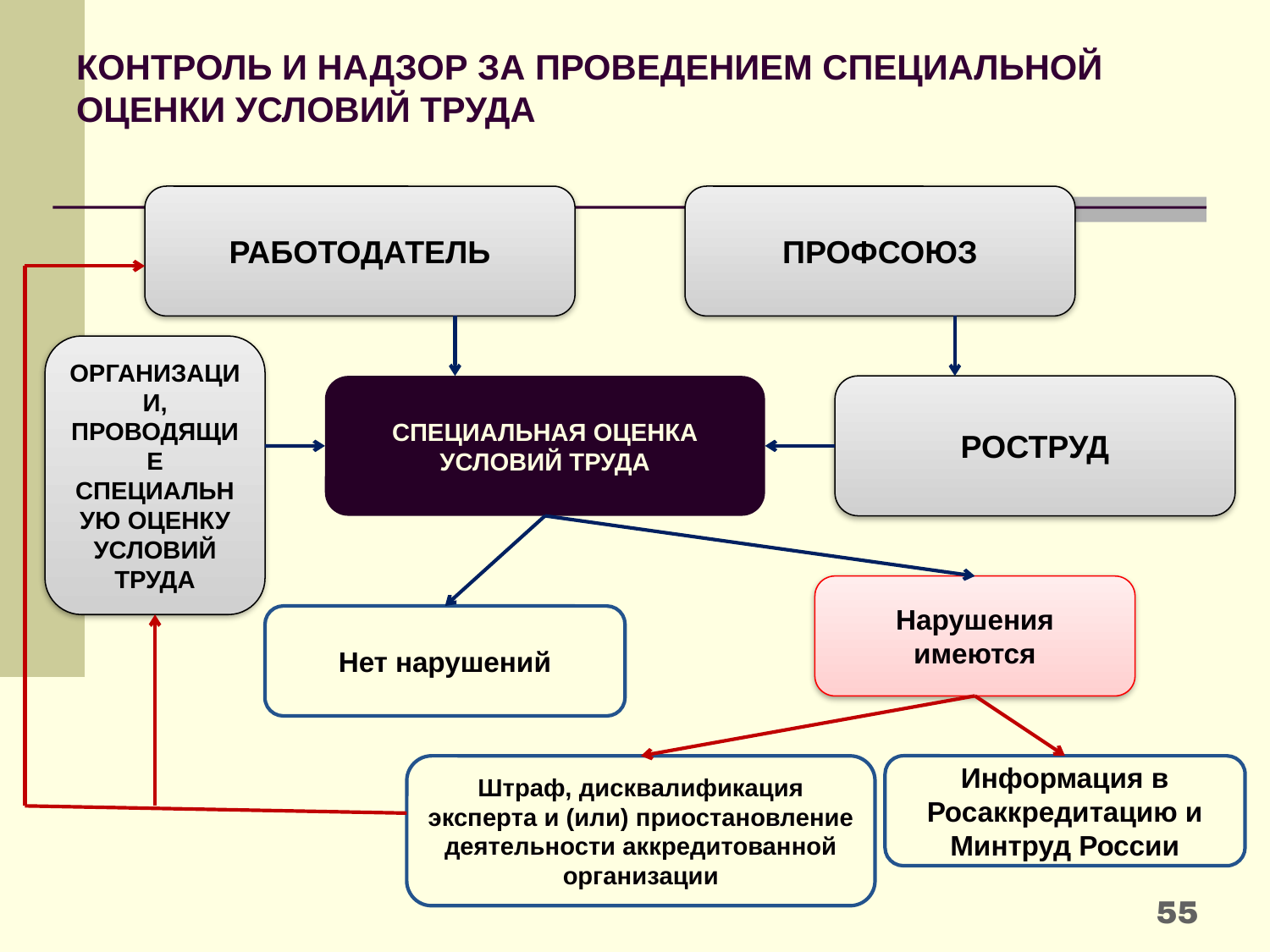

# КОНТРОЛЬ И НАДЗОР ЗА ПРОВЕДЕНИЕМ СПЕЦИАЛЬНОЙ ОЦЕНКИ УСЛОВИЙ ТРУДА
РАБОТОДАТЕЛЬ
ПРОФСОЮЗ
ОРГАНИЗАЦИИ, ПРОВОДЯЩИЕ СПЕЦИАЛЬНУЮ ОЦЕНКУ УСЛОВИЙ ТРУДА
СПЕЦИАЛЬНАЯ ОЦЕНКА УСЛОВИЙ ТРУДА
РОСТРУД
Нарушения имеются
Нет нарушений
Штраф, дисквалификация эксперта и (или) приостановление деятельности аккредитованной организации
Информация в Росаккредитацию и Минтруд России
55